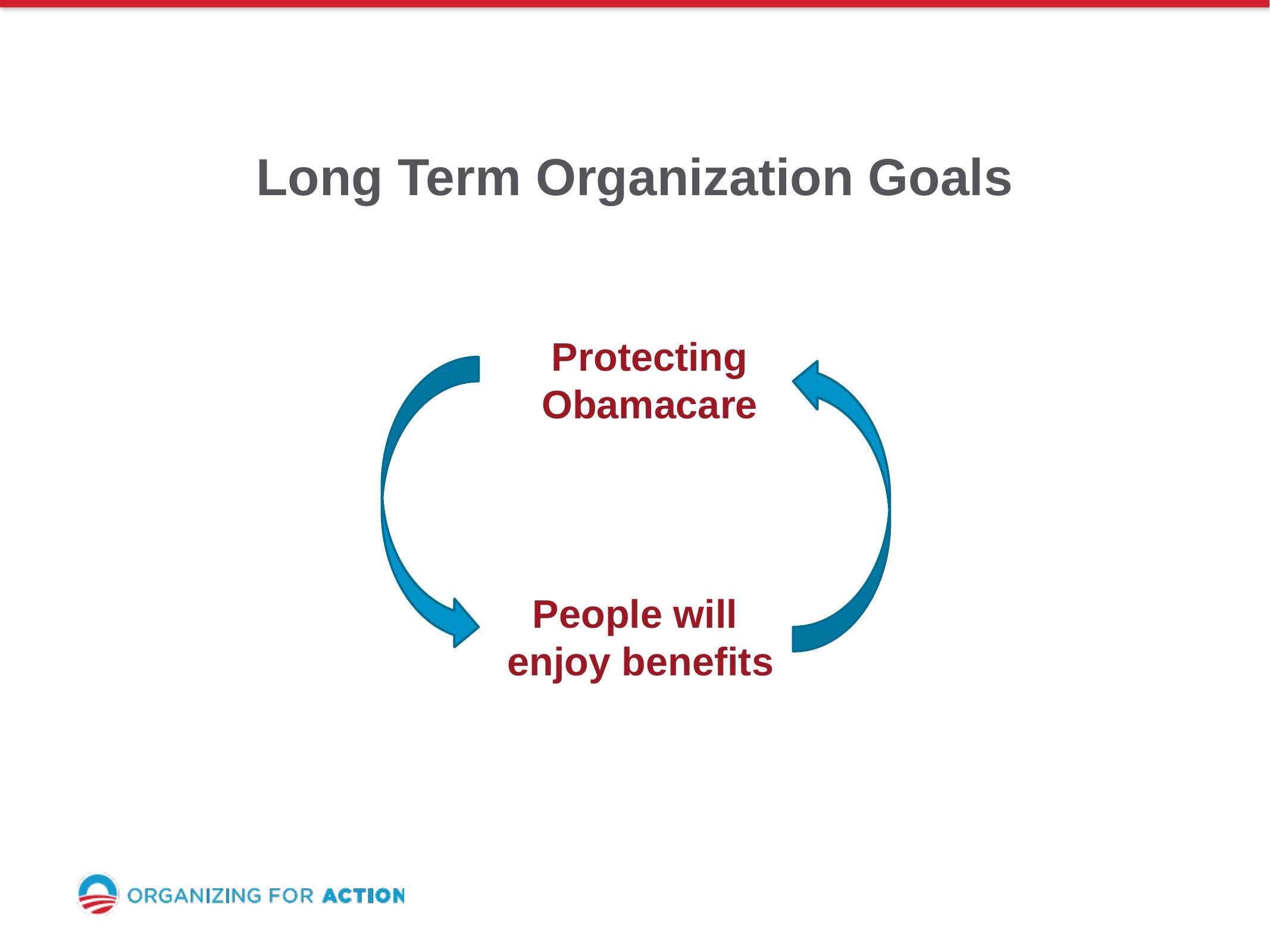

# Long Term Organization Goals
Protecting Obamacare

People will
enjoy benefits